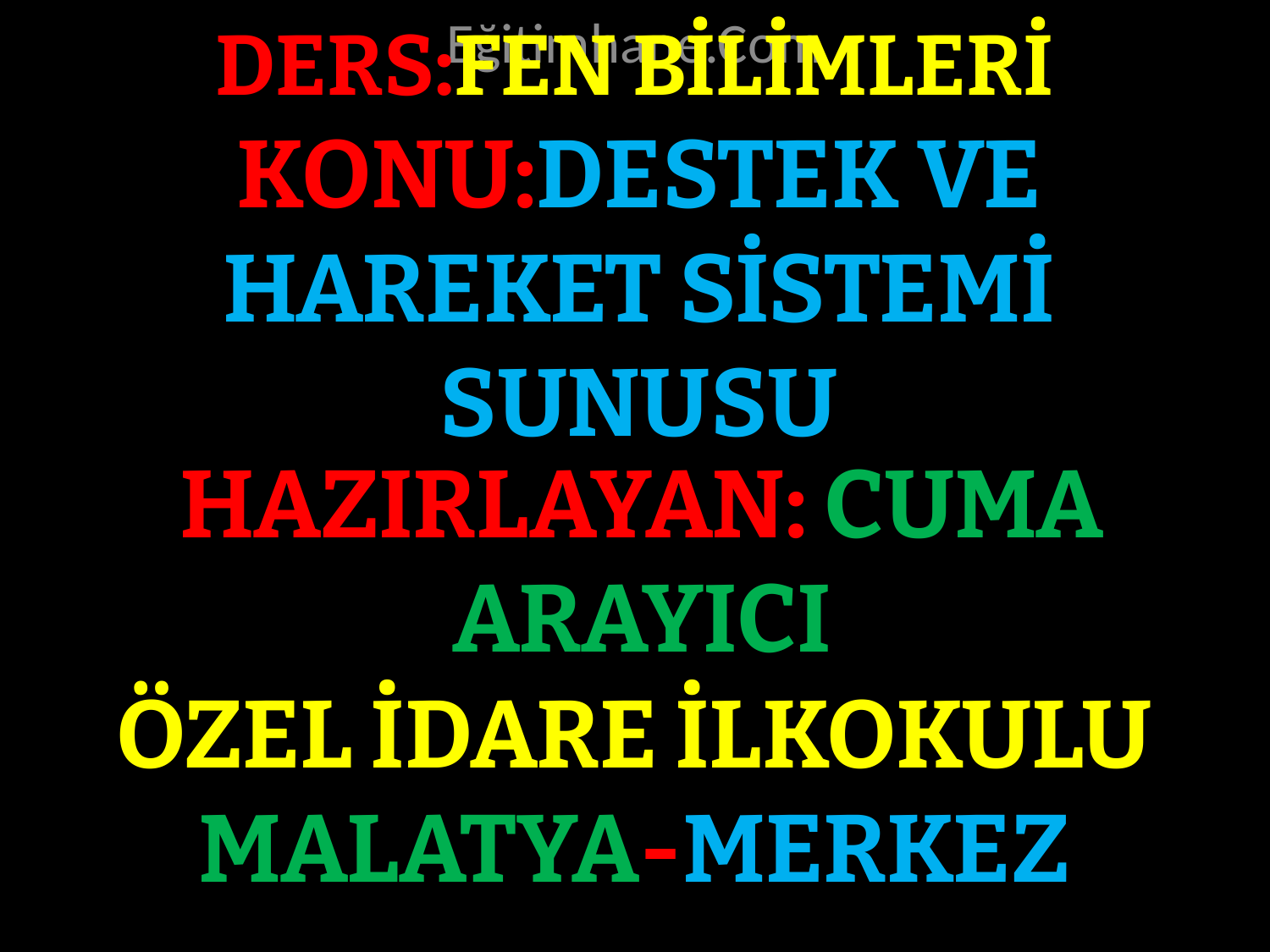

Eğitimhane.Com
DERS:FEN BİLİMLERİ
KONU:DESTEK VE HAREKET SİSTEMİ SUNUSU
#
HAZIRLAYAN: CUMA ARAYICI
ÖZEL İDARE İLKOKULU
MALATYA-MERKEZ